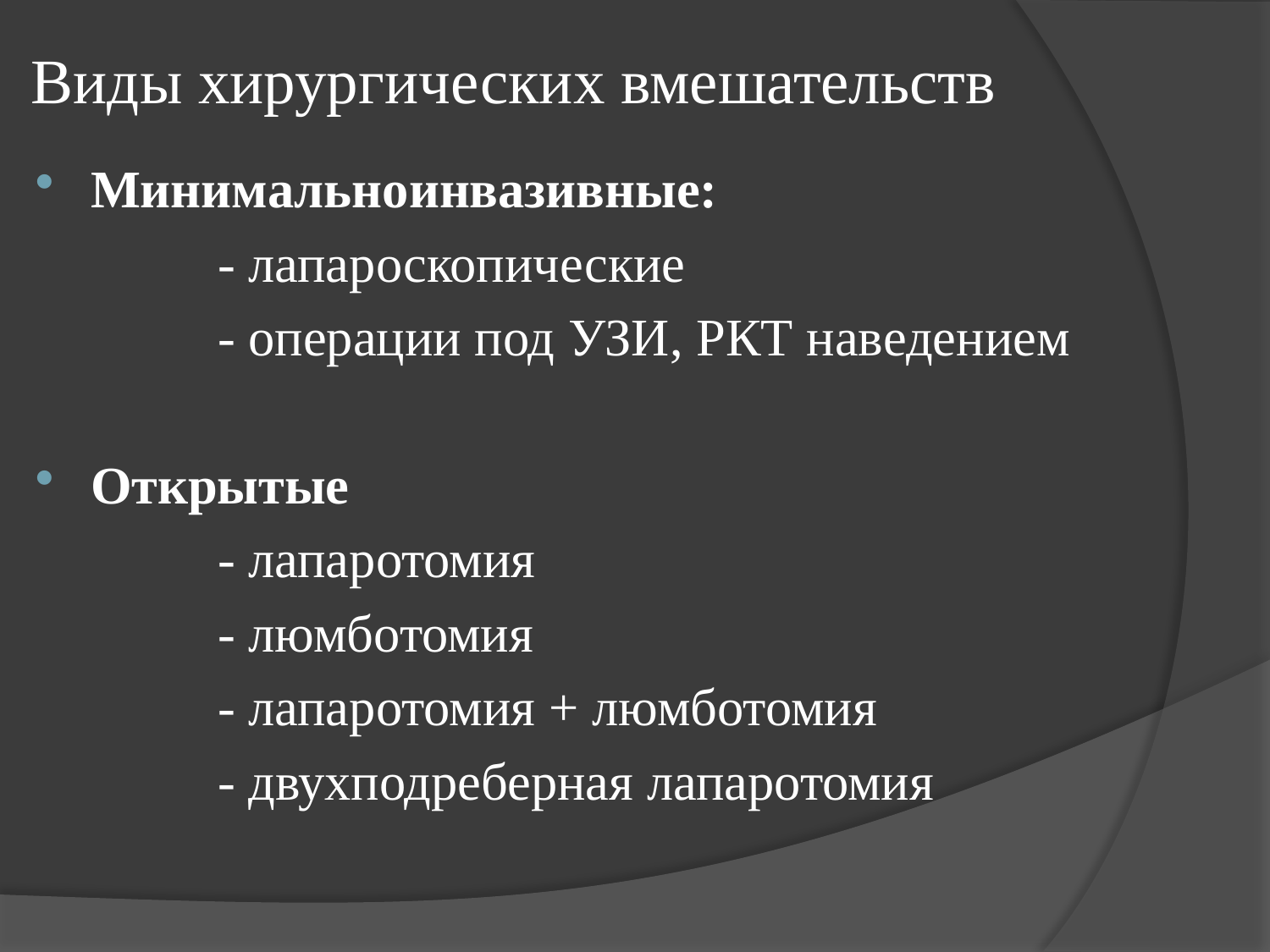

# Виды хирургических вмешательств
Минимальноинвазивные:
		- лапароскопические
		- операции под УЗИ, РКТ наведением

Открытые
		- лапаротомия
		- люмботомия
		- лапаротомия + люмботомия
		- двухподреберная лапаротомия